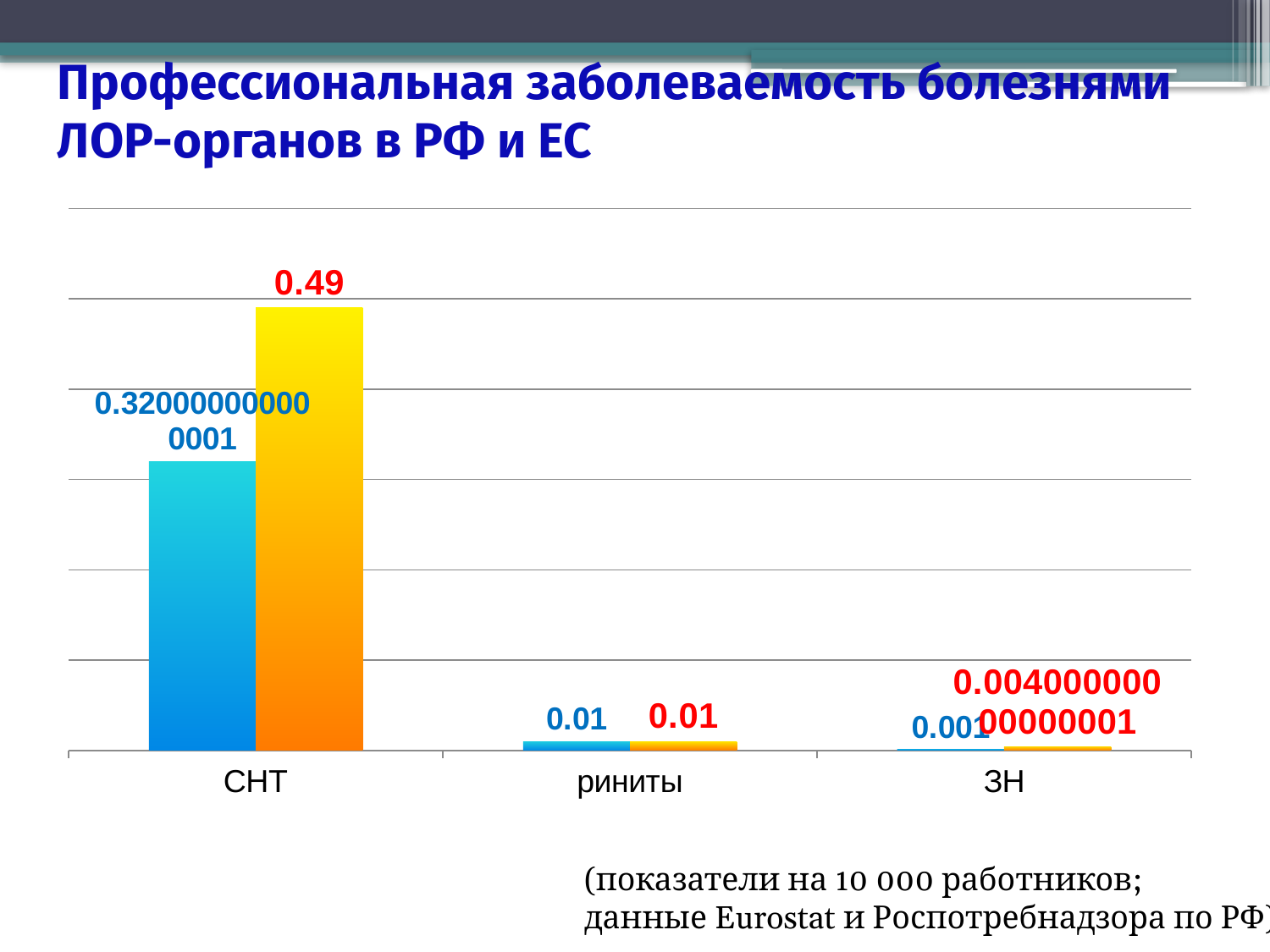

# Профессиональная заболеваемость болезнями ЛОР-органов в РФ и ЕС

### Chart

| Category | РФ | ЕС |
|---|---|---|
| СНТ | 0.320000000000001 | 0.4900000000000003 |
| риниты | 0.010000000000000014 | 0.010000000000000014 |
| ЗН | 0.0010000000000000037 | 0.004000000000000011 |
(показатели на 10 000 работников;
данные Eurostat и Роспотребнадзора по РФ)